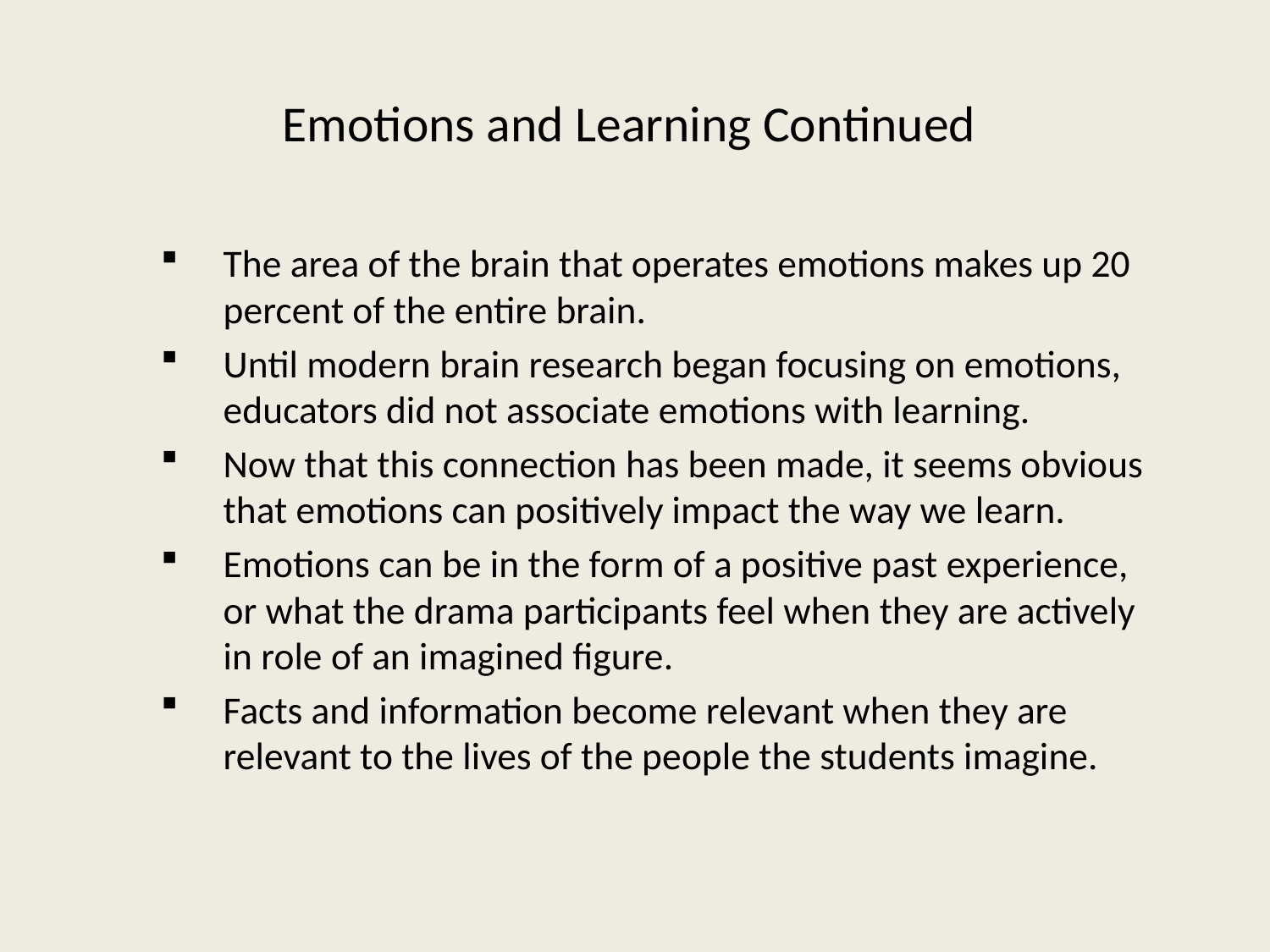

# Emotions and Learning Continued
The area of the brain that operates emotions makes up 20 percent of the entire brain.
Until modern brain research began focusing on emotions, educators did not associate emotions with learning.
Now that this connection has been made, it seems obvious that emotions can positively impact the way we learn.
Emotions can be in the form of a positive past experience, or what the drama participants feel when they are actively in role of an imagined figure.
Facts and information become relevant when they are relevant to the lives of the people the students imagine.